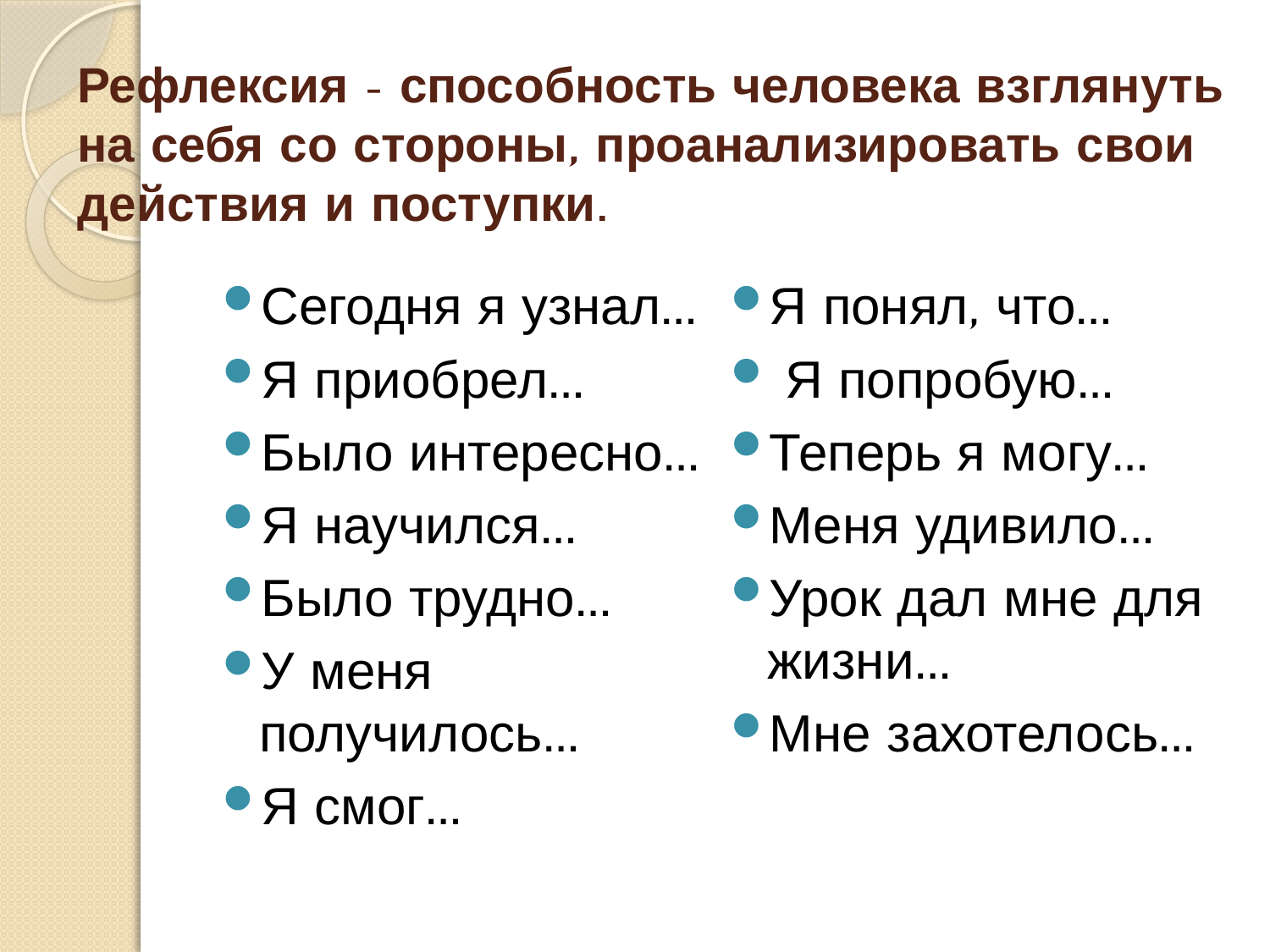

# Рефлексия - способность человека взглянуть на себя со стороны, проанализировать свои действия и поступки.
Сегодня я узнал…
Я приобрел…
Было интересно…
Я научился…
Было трудно…
У меня получилось…
Я смог…
Я понял, что…
 Я попробую…
Теперь я могу…
Меня удивило…
Урок дал мне для жизни…
Мне захотелось…